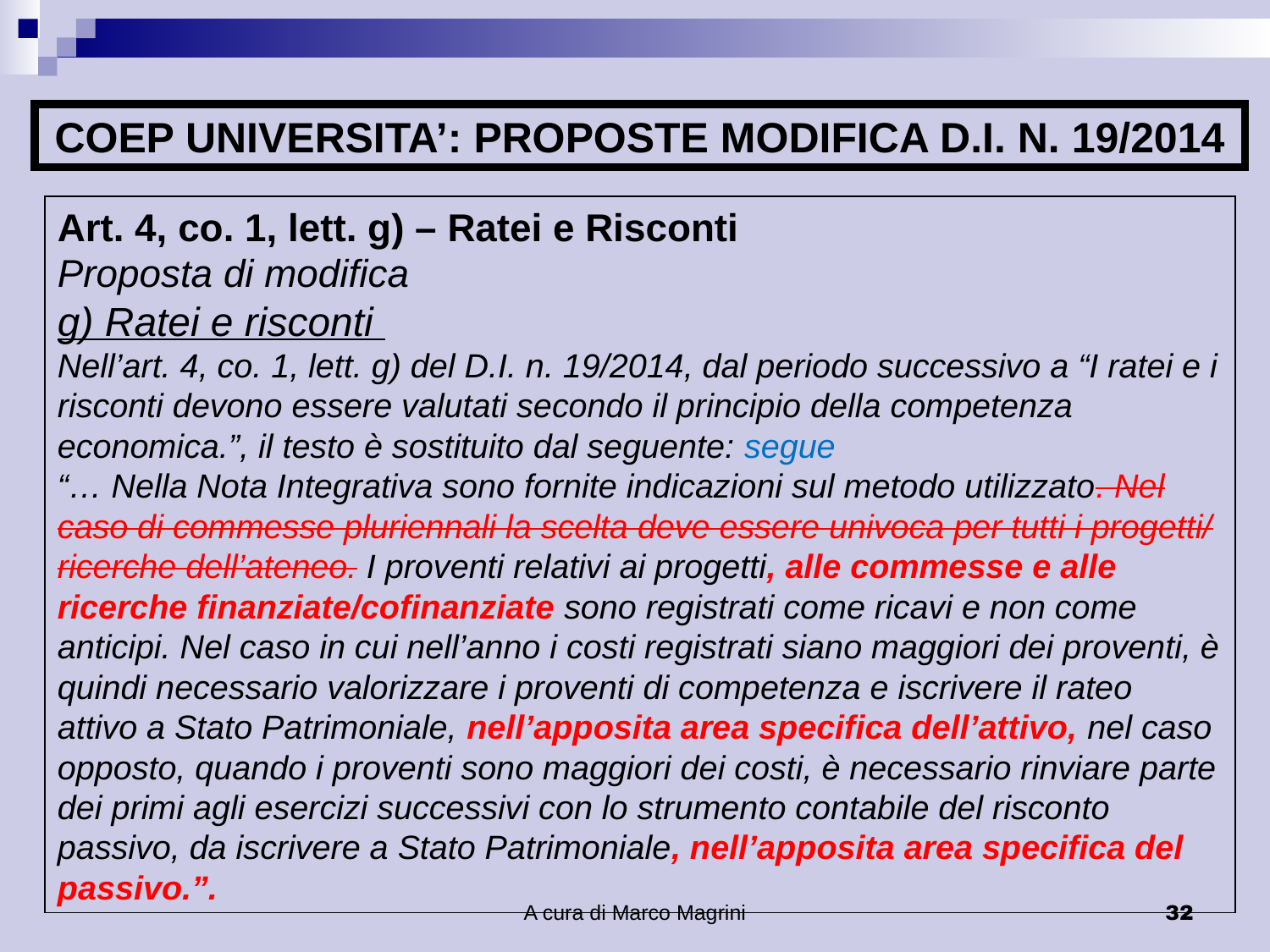

COEP UNIVERSITA’: PROPOSTE MODIFICA D.I. N. 19/2014
Art. 4, co. 1, lett. g) – Ratei e Risconti
Proposta di modifica
g) Ratei e risconti
Nell’art. 4, co. 1, lett. g) del D.I. n. 19/2014, dal periodo successivo a “I ratei e i risconti devono essere valutati secondo il principio della competenza economica.”, il testo è sostituito dal seguente: segue
“… Nella Nota Integrativa sono fornite indicazioni sul metodo utilizzato. Nel caso di commesse pluriennali la scelta deve essere univoca per tutti i progetti/ ricerche dell’ateneo. I proventi relativi ai progetti, alle commesse e alle ricerche finanziate/cofinanziate sono registrati come ricavi e non come anticipi. Nel caso in cui nell’anno i costi registrati siano maggiori dei proventi, è quindi necessario valorizzare i proventi di competenza e iscrivere il rateo attivo a Stato Patrimoniale, nell’apposita area specifica dell’attivo, nel caso opposto, quando i proventi sono maggiori dei costi, è necessario rinviare parte dei primi agli esercizi successivi con lo strumento contabile del risconto passivo, da iscrivere a Stato Patrimoniale, nell’apposita area specifica del passivo.”.
A cura di Marco Magrini
32